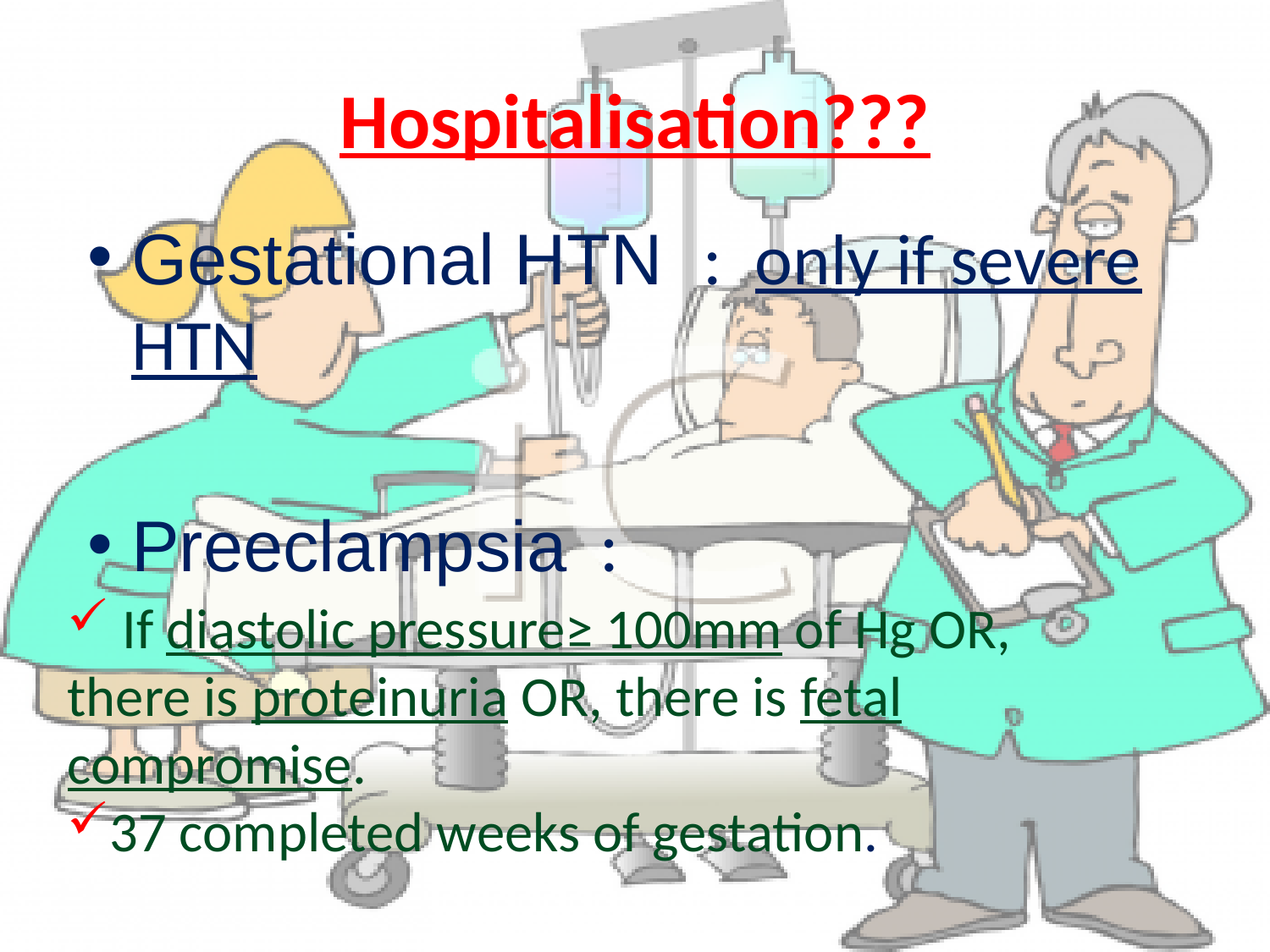

# Hospitalisation???
Gestational HTN  :  only if severe HTN

Preeclampsia  :

 If diastolic pressure≥ 100mm of Hg OR, there is proteinuria OR, there is fetal compromise.
37 completed weeks of gestation.